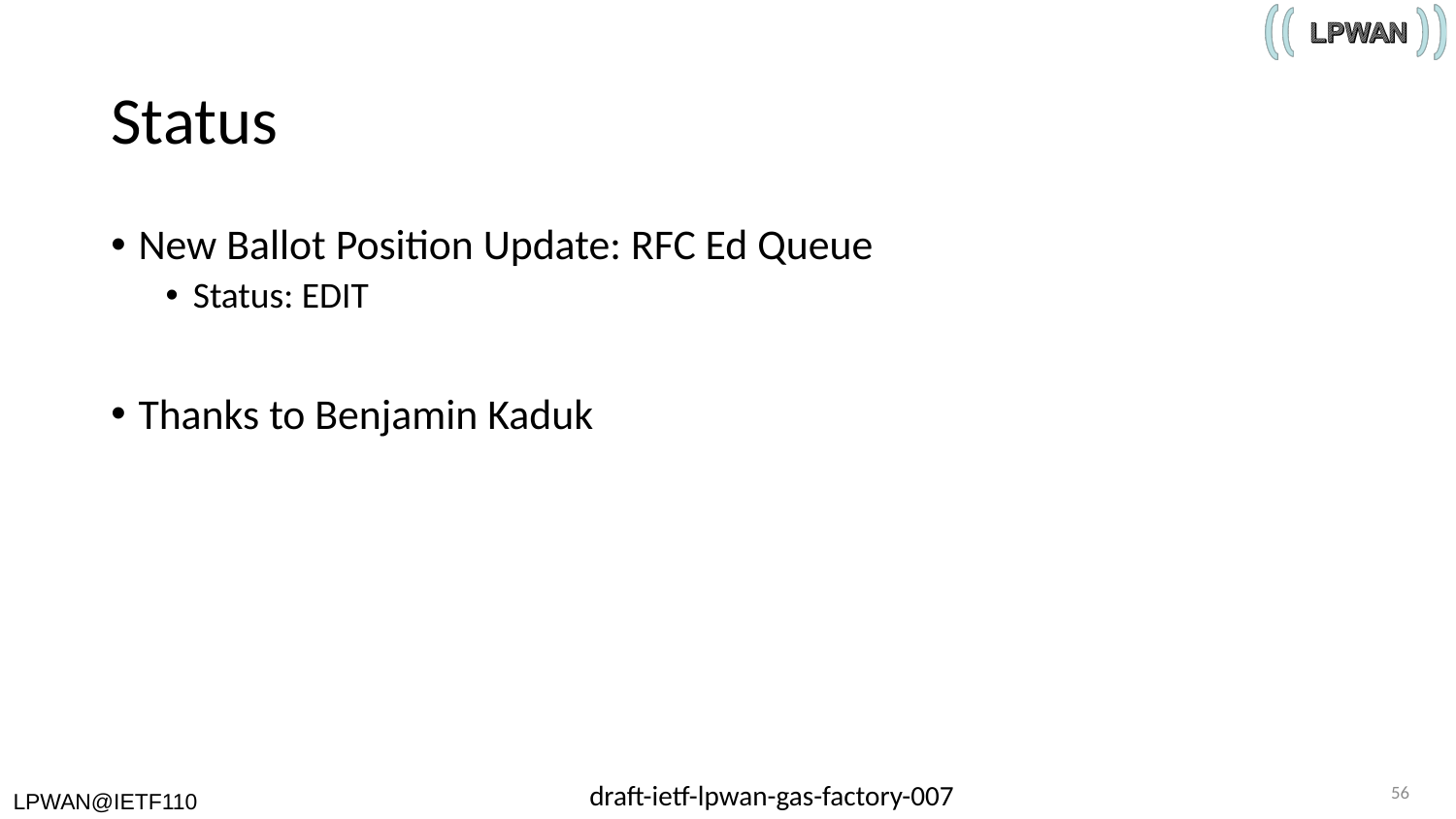

# Status
New Ballot Position Update: RFC Ed Queue
Status: EDIT

Thanks to Benjamin Kaduk

draft-ietf-lpwan-gas-factory-007
56